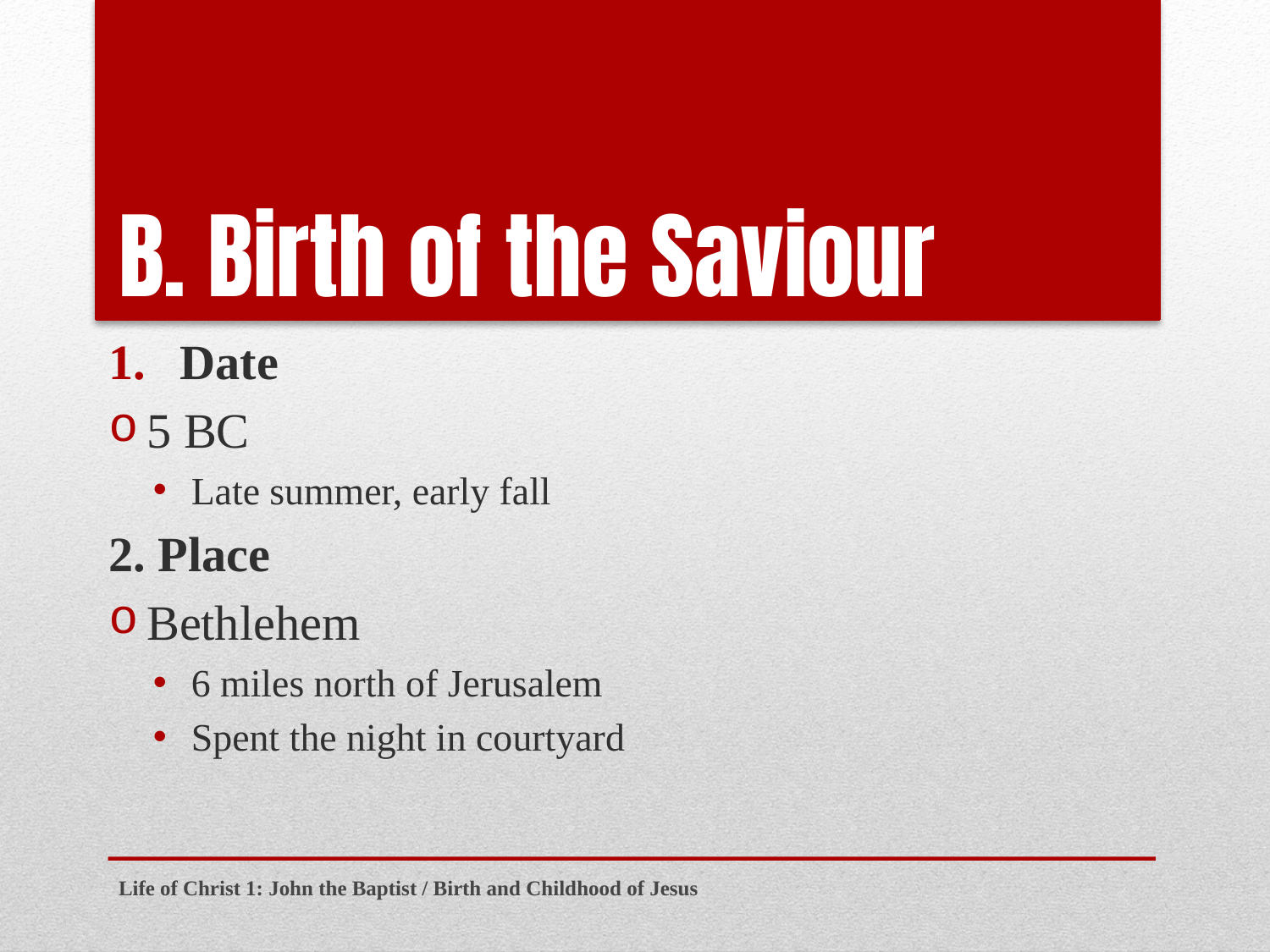

# B. Birth of the Saviour
Date
5 BC
Late summer, early fall
2. Place
Bethlehem
6 miles north of Jerusalem
Spent the night in courtyard
Life of Christ 1: John the Baptist / Birth and Childhood of Jesus